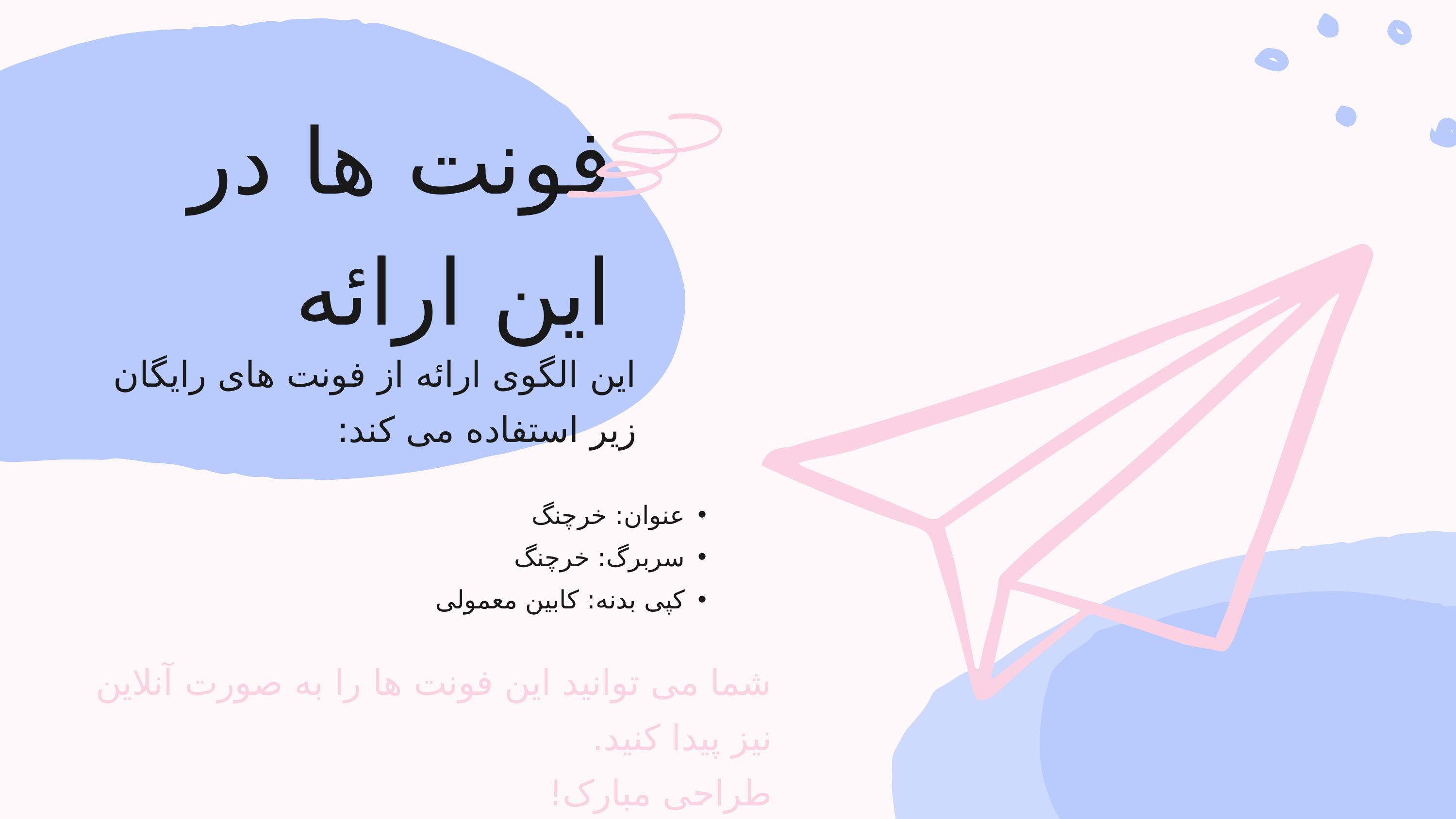

فونت ها در این ارائه

این الگوی ارائه از فونت های رایگان زیر استفاده می کند:
عنوان: خرچنگ
سربرگ: خرچنگ
کپی بدنه: کابین معمولی

شما می توانید این فونت ها را به صورت آنلاین نیز پیدا کنید.
طراحی مبارک!